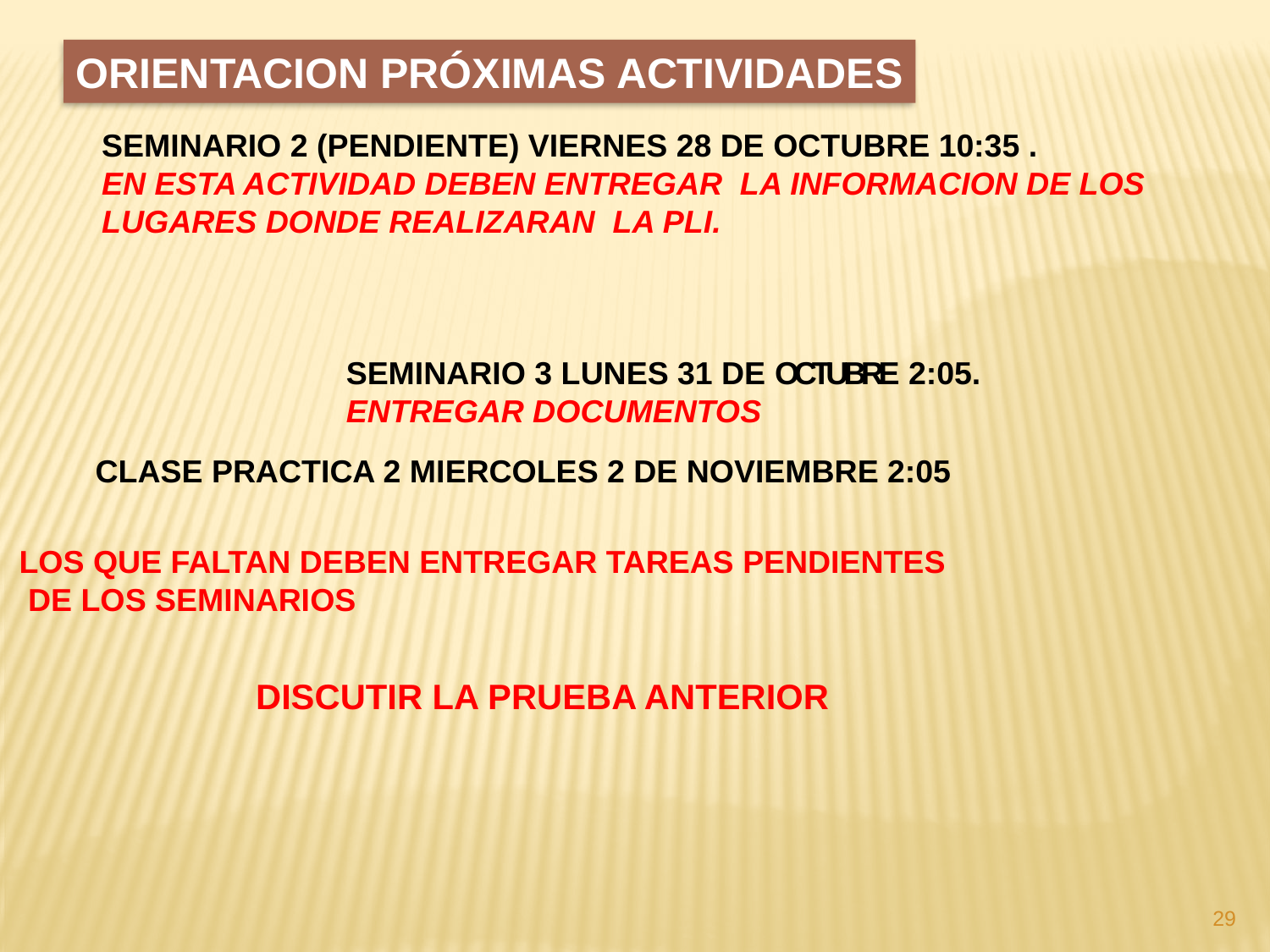

ORIENTACION PRÓXIMAS ACTIVIDADES
SEMINARIO 2 (PENDIENTE) VIERNES 28 DE OCTUBRE 10:35 .
EN ESTA ACTIVIDAD DEBEN ENTREGAR  LA INFORMACION DE LOS LUGARES DONDE REALIZARAN  LA PLI.
SEMINARIO 3 LUNES 31 DE OCTUBRE 2:05.
ENTREGAR DOCUMENTOS
CLASE PRACTICA 2 MIERCOLES 2 DE NOVIEMBRE 2:05
LOS QUE FALTAN DEBEN ENTREGAR TAREAS PENDIENTES
 DE LOS SEMINARIOS
DISCUTIR LA PRUEBA ANTERIOR
29